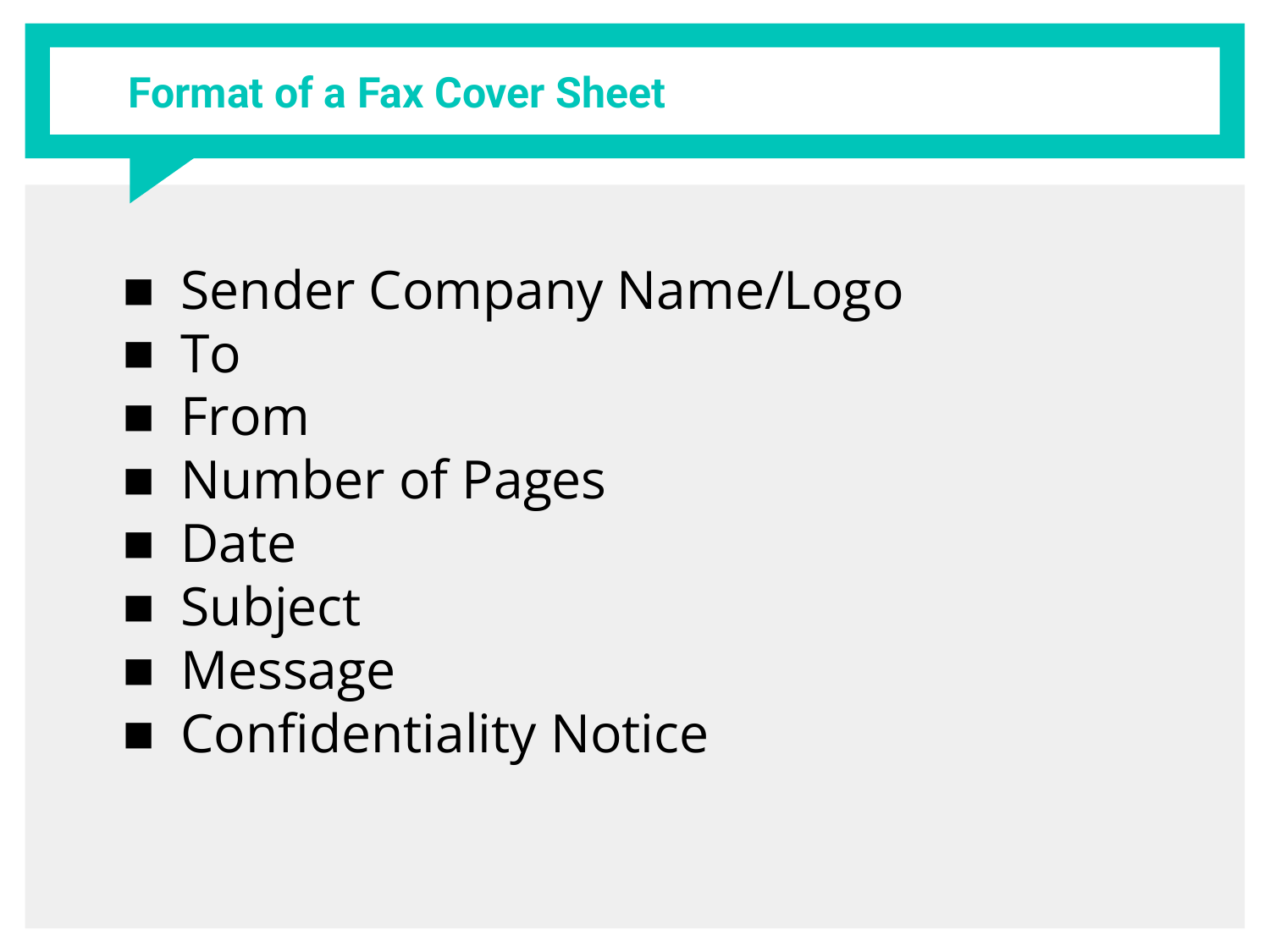

# Format of a Fax Cover Sheet
Sender Company Name/Logo
To
From
Number of Pages
Date
Subject
Message
Confidentiality Notice